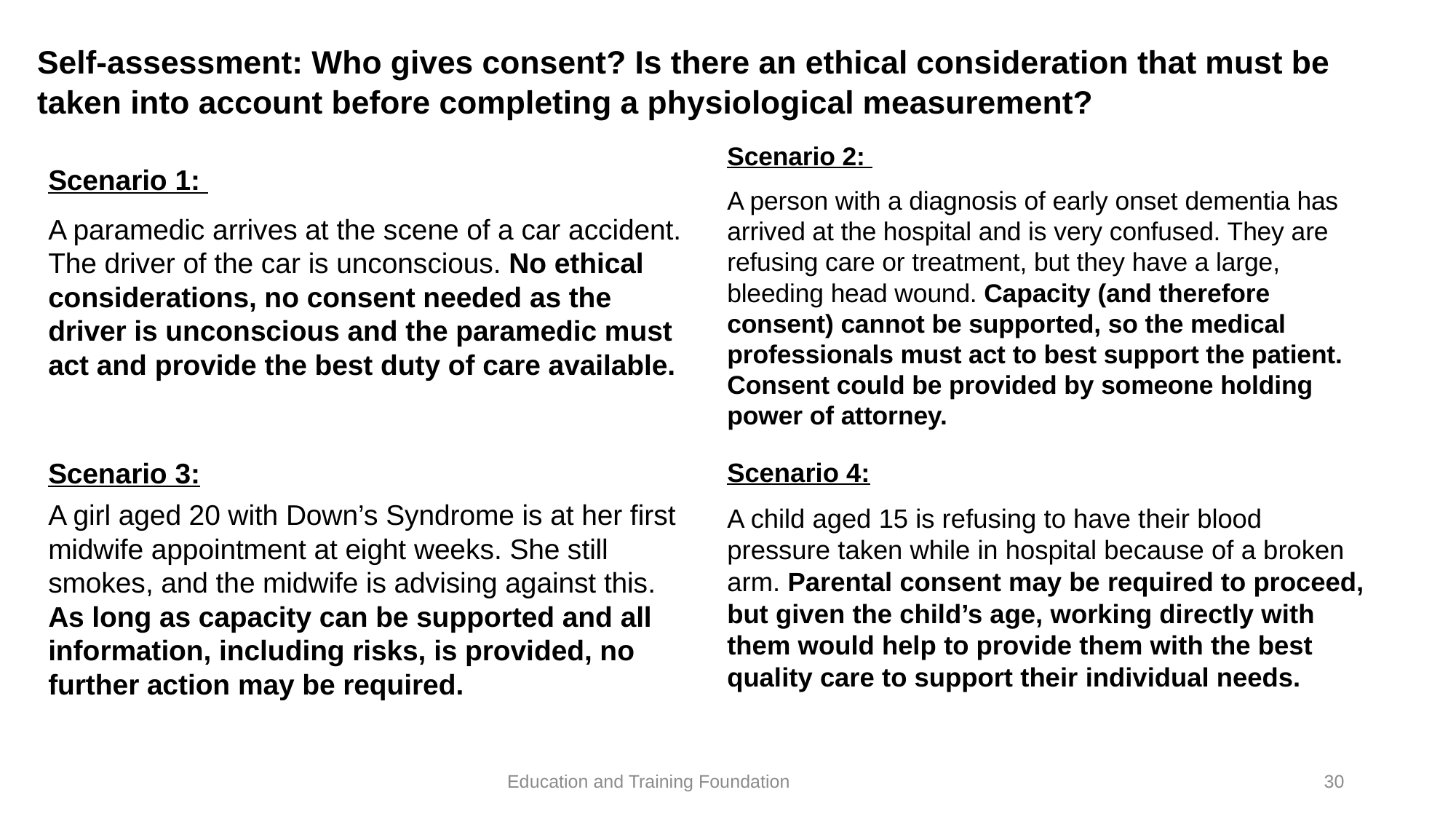

# Self-assessment: Who gives consent? Is there an ethical consideration that must be taken into account before completing a physiological measurement?
Scenario 2:
A person with a diagnosis of early onset dementia has arrived at the hospital and is very confused. They are refusing care or treatment, but they have a large, bleeding head wound. Capacity (and therefore consent) cannot be supported, so the medical professionals must act to best support the patient. Consent could be provided by someone holding power of attorney.
Scenario 1:
A paramedic arrives at the scene of a car accident. The driver of the car is unconscious. No ethical considerations, no consent needed as the driver is unconscious and the paramedic must act and provide the best duty of care available.
Scenario 3:
A girl aged 20 with Down’s Syndrome is at her first midwife appointment at eight weeks. She still smokes, and the midwife is advising against this. As long as capacity can be supported and all information, including risks, is provided, no further action may be required.

Scenario 4:
A child aged 15 is refusing to have their blood pressure taken while in hospital because of a broken arm. Parental consent may be required to proceed, but given the child’s age, working directly with them would help to provide them with the best quality care to support their individual needs.

30
Education and Training Foundation